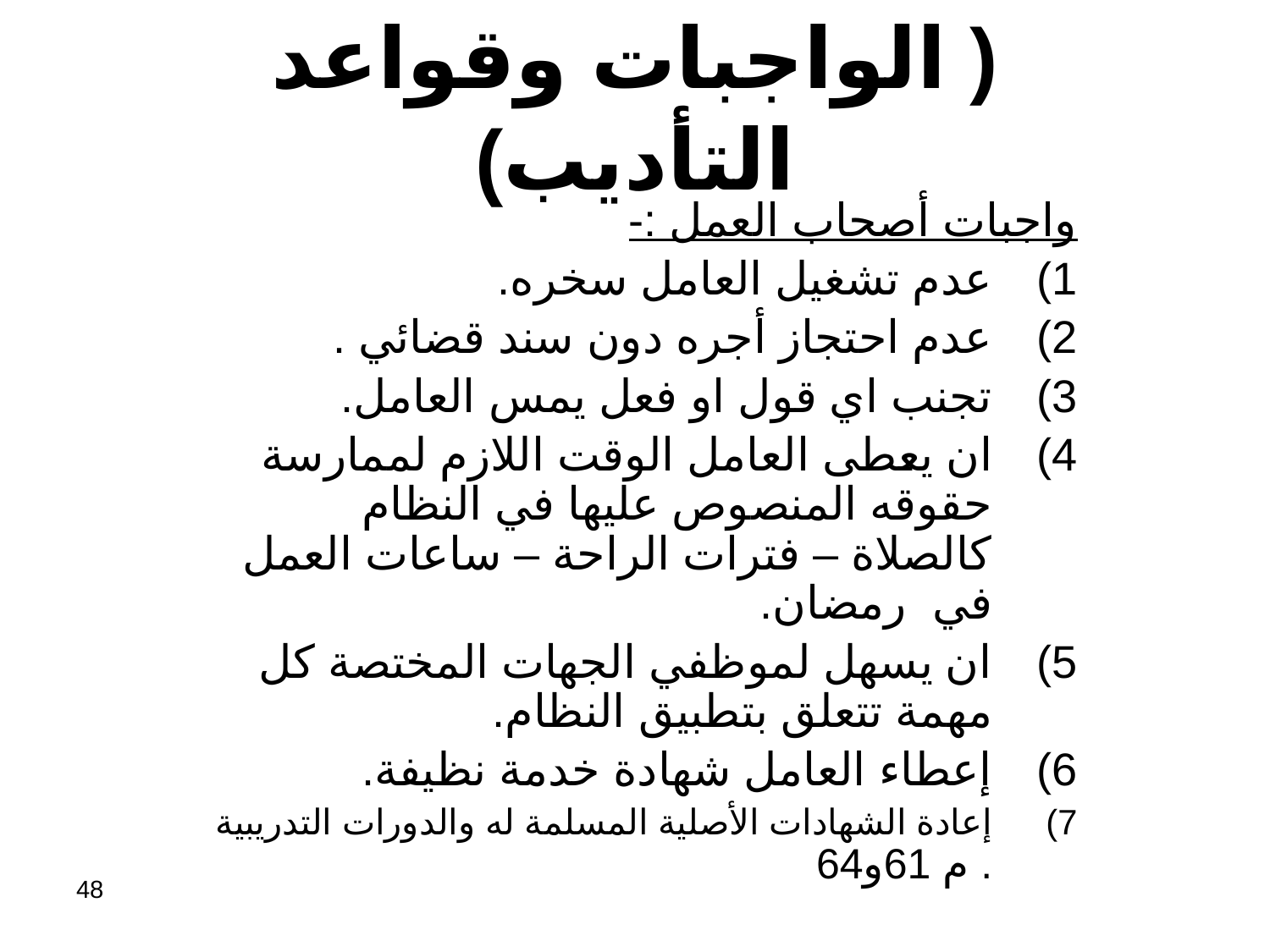

# ( الواجبات وقواعد التأديب)
واجبات أصحاب العمل :-
عدم تشغيل العامل سخره.
عدم احتجاز أجره دون سند قضائي .
تجنب اي قول او فعل يمس العامل.
ان يعطى العامل الوقت اللازم لممارسة حقوقه المنصوص عليها في النظام كالصلاة – فترات الراحة – ساعات العمل في  رمضان.
ان يسهل لموظفي الجهات المختصة كل مهمة تتعلق بتطبيق النظام.
إعطاء العامل شهادة خدمة نظيفة.
إعادة الشهادات الأصلية المسلمة له والدورات التدريبية . م 61و64

48